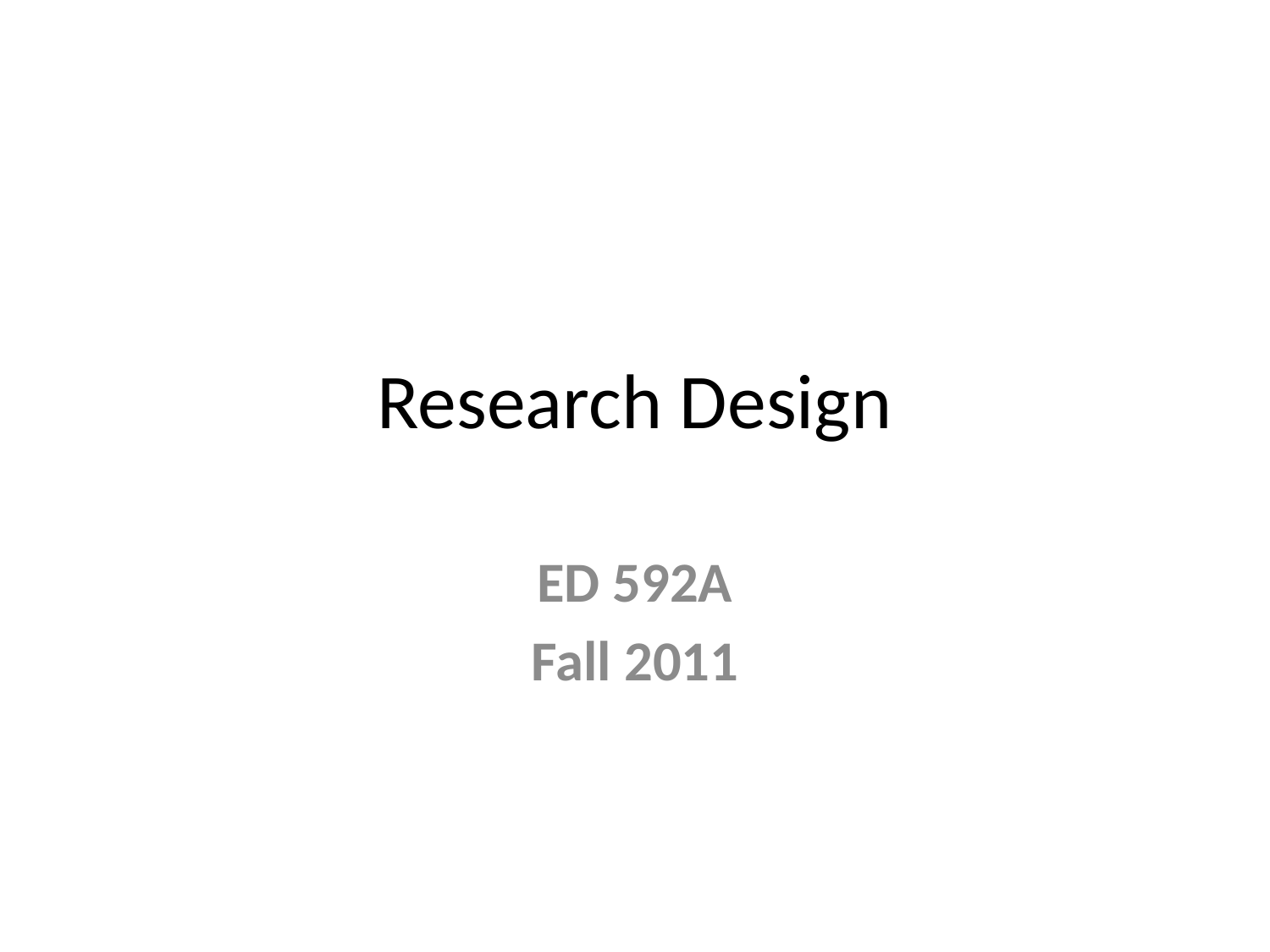

# Research Design
ED 592A
Fall 2011